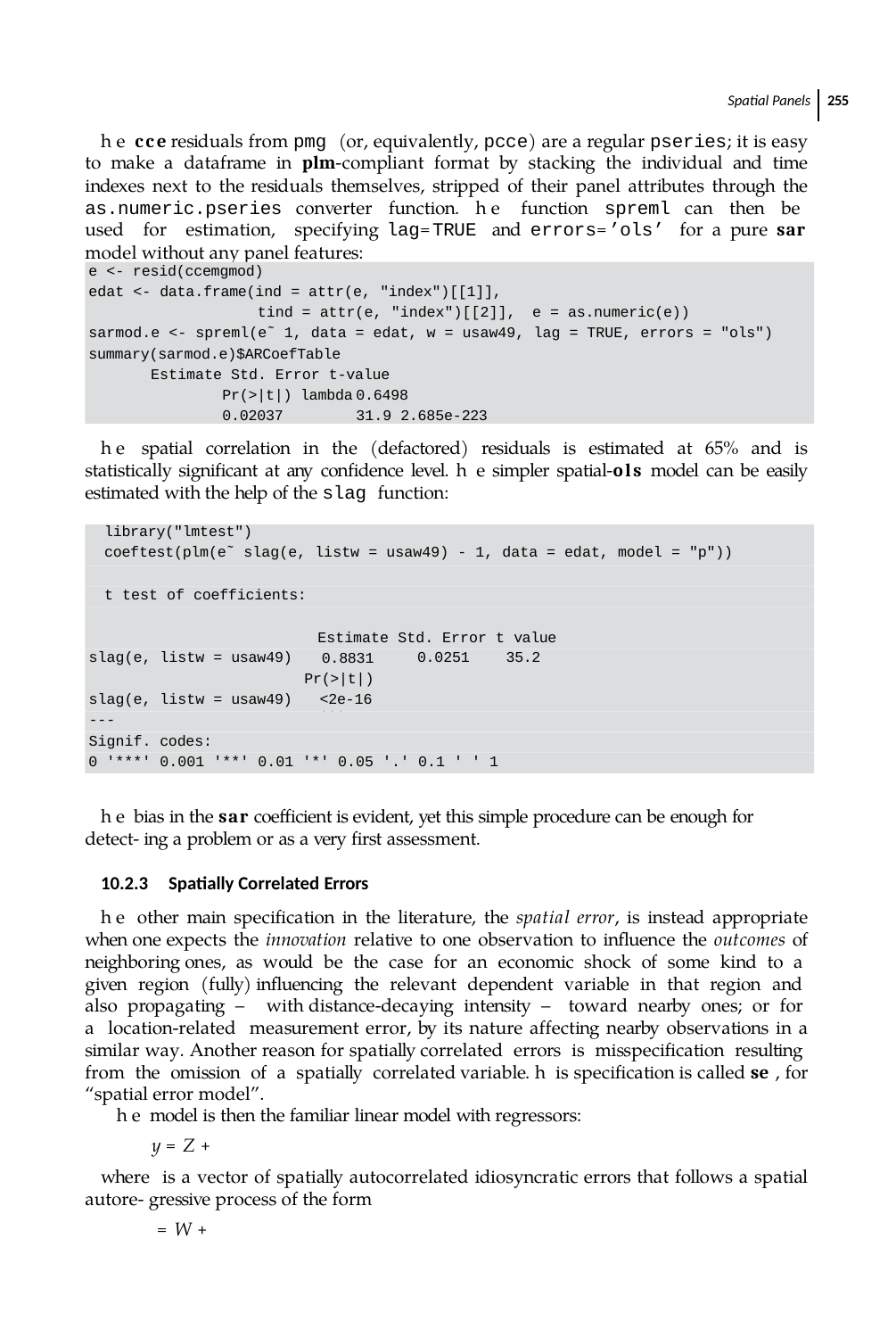

Spatial Panels  255

he cce residuals from pmg (or, equivalently, pcce) are a regular pseries; it is easy to make a dataframe in plm-compliant format by stacking the individual and time indexes next to the residuals themselves, stripped of their panel attributes through the as.numeric.pseries converter  function.  he  function  spreml can  then  be  used  for  estimation,  specifying lag=TRUE and errors=’ols’ for a pure sar model without any panel features:

e <- resid(ccemgmod)
edat <- data.frame(ind = attr(e, "index")[[1]],
tind = attr(e, "index")[[2]], e = as.numeric(e))
sarmod.e <- spreml(e ̃ 1, data = edat, w = usaw49, lag = TRUE, errors = "ols") summary(sarmod.e)$ARCoefTable
Estimate Std. Error t-value	Pr(>|t|) lambda	0.6498	0.02037	31.9 2.685e-223
he spatial correlation in the (defactored) residuals is estimated at 65% and is statistically signiﬁcant at any conﬁdence level. he simpler spatial-ols model can be easily estimated with the help of the slag function:

library("lmtest")
coeftest(plm(e ̃ slag(e, listw = usaw49) - 1, data = edat, model = "p"))

t test of coefficients:

Estimate Std. Error t value

0.8831
Pr(>|t|)
<2e-16 ***
slag(e, listw = usaw49)
0.0251	35.2

slag(e, listw = usaw49)
---
Signif. codes:

0 '***' 0.001 '**' 0.01 '*' 0.05 '.' 0.1 ' ' 1

he bias in the sar coeﬃcient is evident, yet this simple procedure can be enough for detect- ing a problem or as a very ﬁrst assessment.

10.2.3  Spatially Correlated Errors
he other main speciﬁcation in the literature, the spatial error, is instead appropriate when one expects the innovation relative to one observation to influence the outcomes of neighboring ones,  as  would  be  the  case  for  an  economic  shock  of  some  kind  to  a  given  region  (fully) influencing  the  relevant  dependent  variable  in  that  region  and  also  propagating  –    with distance-decaying  intensity  –   toward  nearby  ones;  or  for  a  location-related  measurement error, by its nature affecting nearby observations in a similar way. Another reason for spatially correlated  errors  is  misspeciﬁcation  resulting  from  the  omission  of  a  spatially  correlated variable. his speciﬁcation is called sem, for “spatial error model”.
he model is then the familiar linear model with regressors:
y = Z +
where  is a vector of spatially autocorrelated idiosyncratic errors that follows a spatial autore- gressive process of the form
 = W +